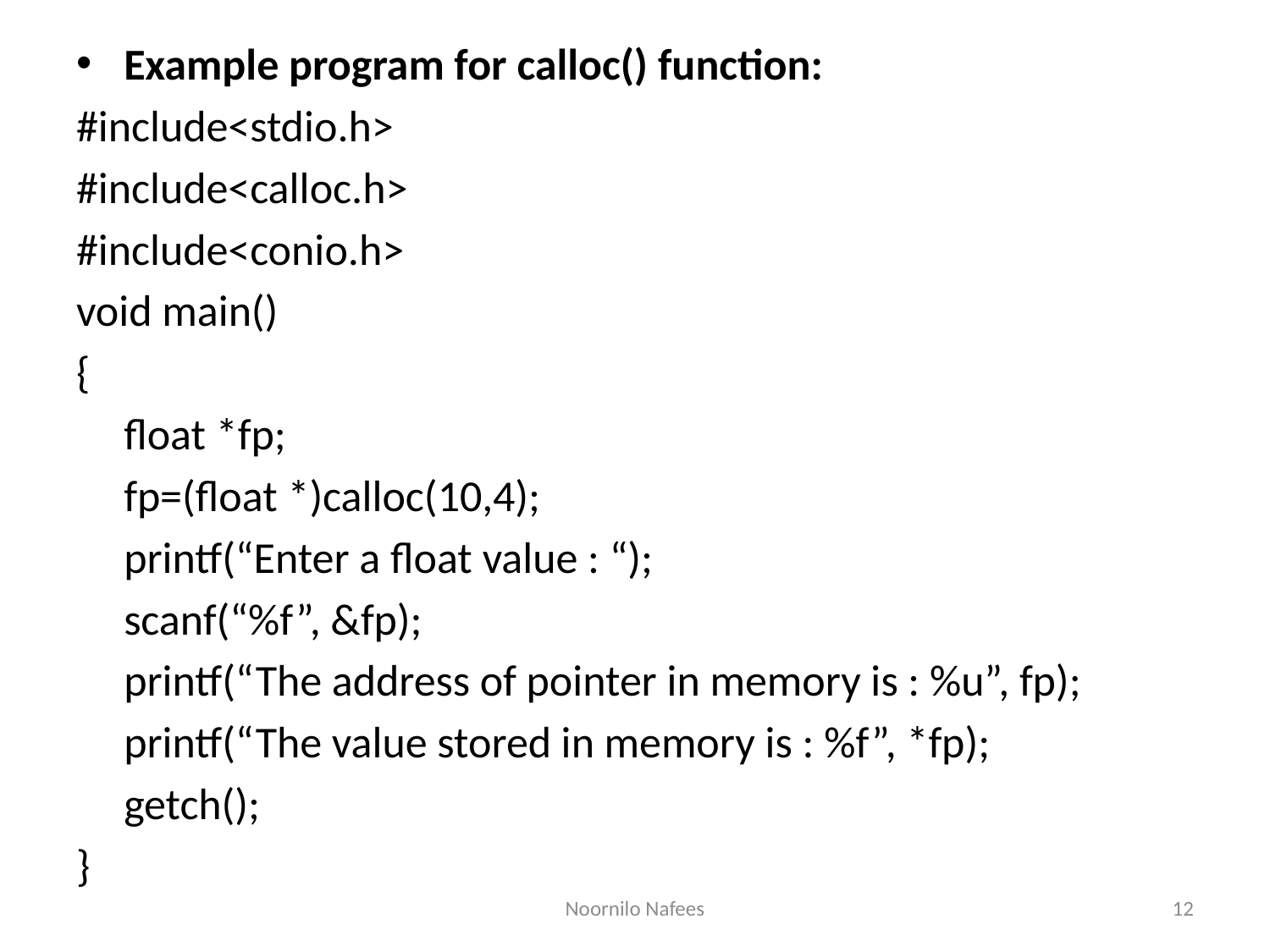

Example program for calloc() function:
#include<stdio.h>
#include<calloc.h>
#include<conio.h>
void main()
{
	float *fp;
	fp=(float *)calloc(10,4);
	printf(“Enter a float value : “);
	scanf(“%f”, &fp);
	printf(“The address of pointer in memory is : %u”, fp);
	printf(“The value stored in memory is : %f”, *fp);
	getch();
}

Noornilo Nafees
12